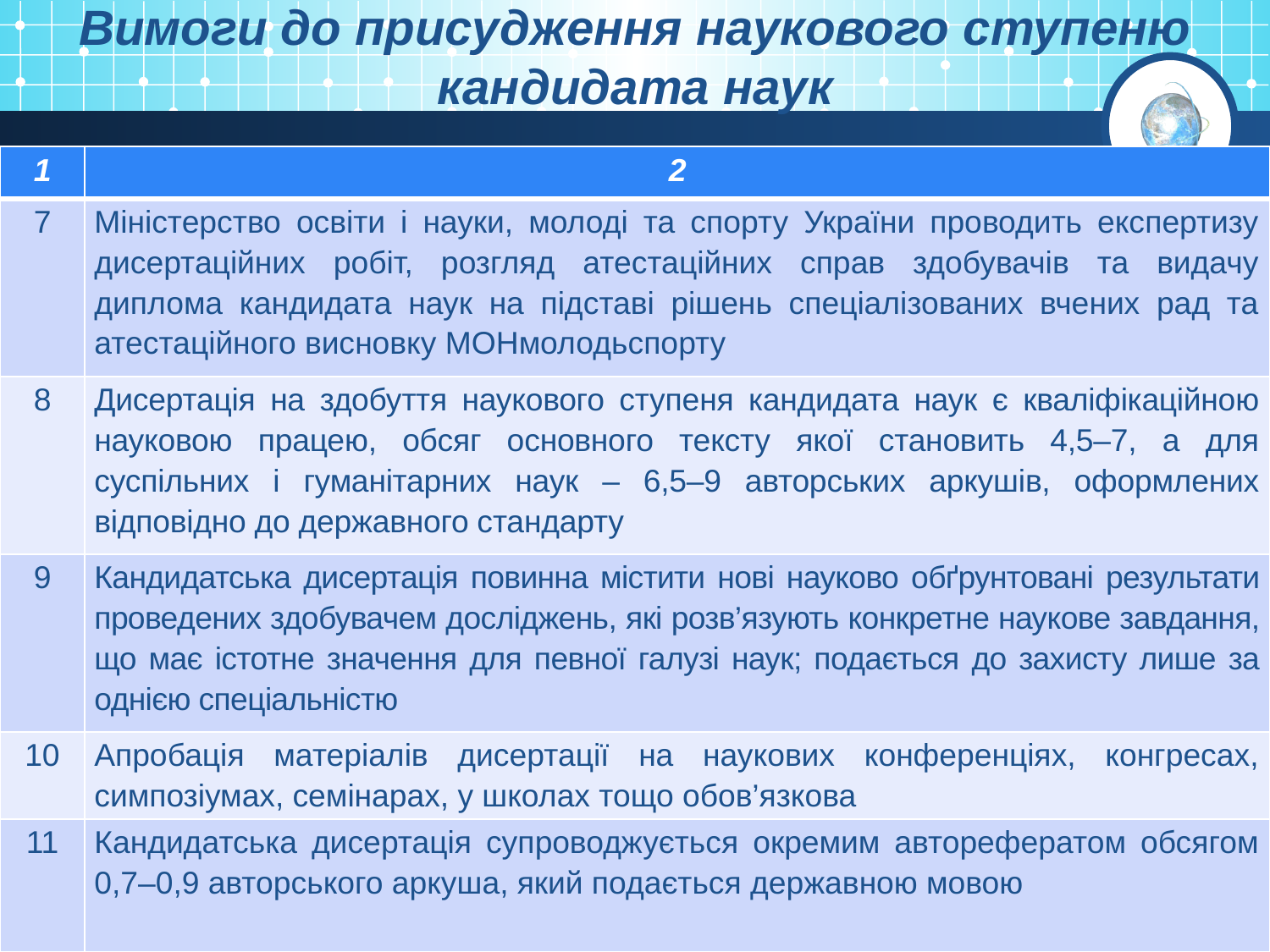

# Вимоги до присудження наукового ступеню кандидата наук
| 1 | 2 |
| --- | --- |
| 7 | Міністерство освіти і науки, молоді та спорту України проводить експертизу дисертаційних робіт, розгляд атестаційних справ здобувачів та видачу диплома кандидата наук на підставі рішень спеціалізованих вчених рад та атестаційного висновку МОНмолодьспорту |
| 8 | Дисертація на здобуття наукового ступеня кандидата наук є кваліфікаційною науковою працею, обсяг основного тексту якої становить 4,5–7, а для суспільних і гуманітарних наук – 6,5–9 авторських аркушів, оформлених відповідно до державного стандарту |
| 9 | Кандидатська дисертація повинна містити нові науково обґрунтовані результати проведених здобувачем досліджень, які розв’язують конкретне наукове завдання, що має істотне значення для певної галузі наук; подається до захисту лише за однією спеціальністю |
| 10 | Апробація матеріалів дисертації на наукових конференціях, конгресах, симпозіумах, семінарах, у школах тощо обов’язкова |
| 11 | Кандидатська дисертація супроводжується окремим авторефератом обсягом 0,7–0,9 авторського аркуша, який подається державною мовою |